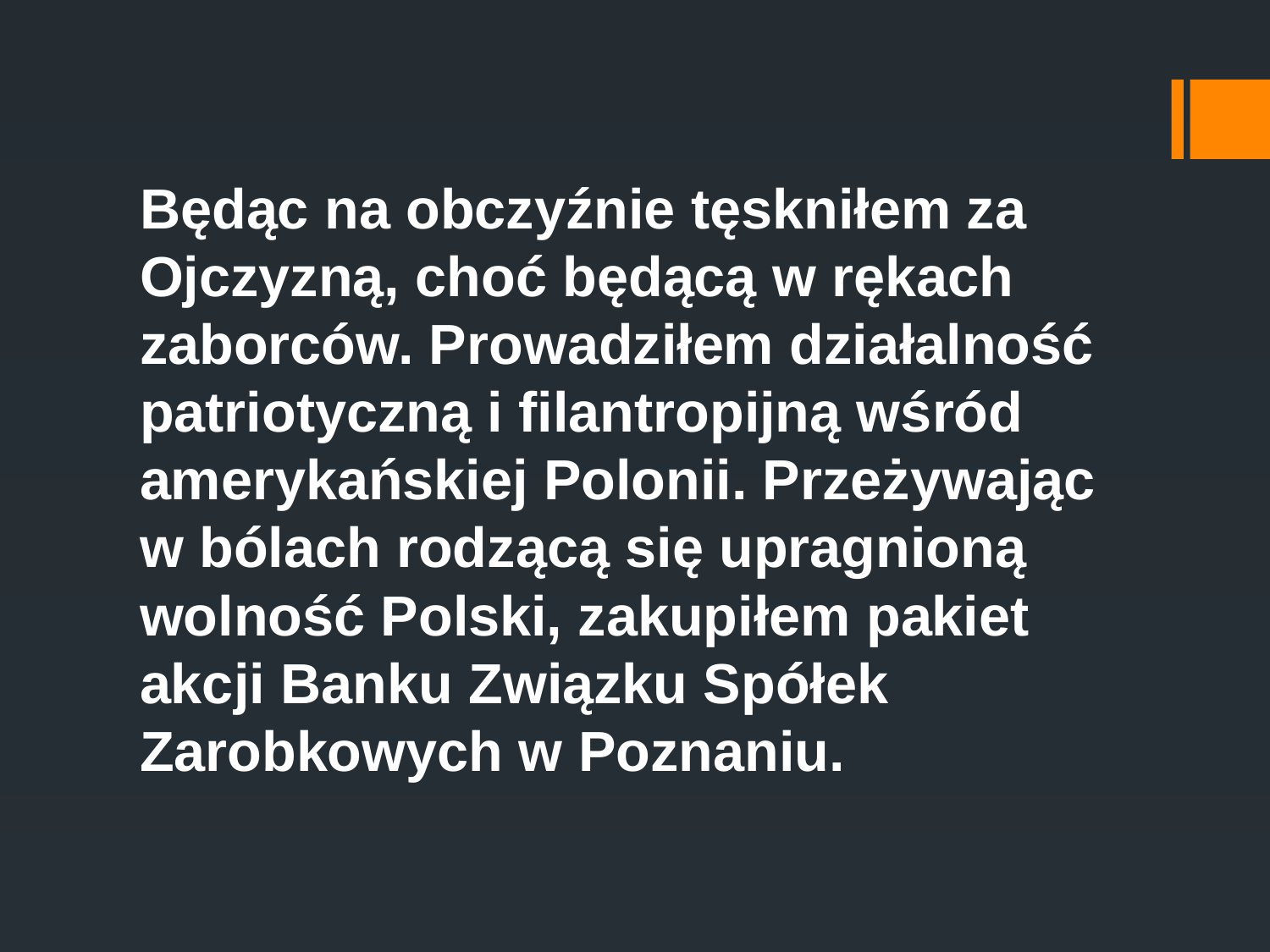

Będąc na obczyźnie tęskniłem za Ojczyzną, choć będącą w rękach zaborców. Prowadziłem działalność patriotyczną i filantropijną wśród amerykańskiej Polonii. Przeżywając w bólach rodzącą się upragnioną wolność Polski, zakupiłem pakiet akcji Banku Związku Spółek Zarobkowych w Poznaniu.